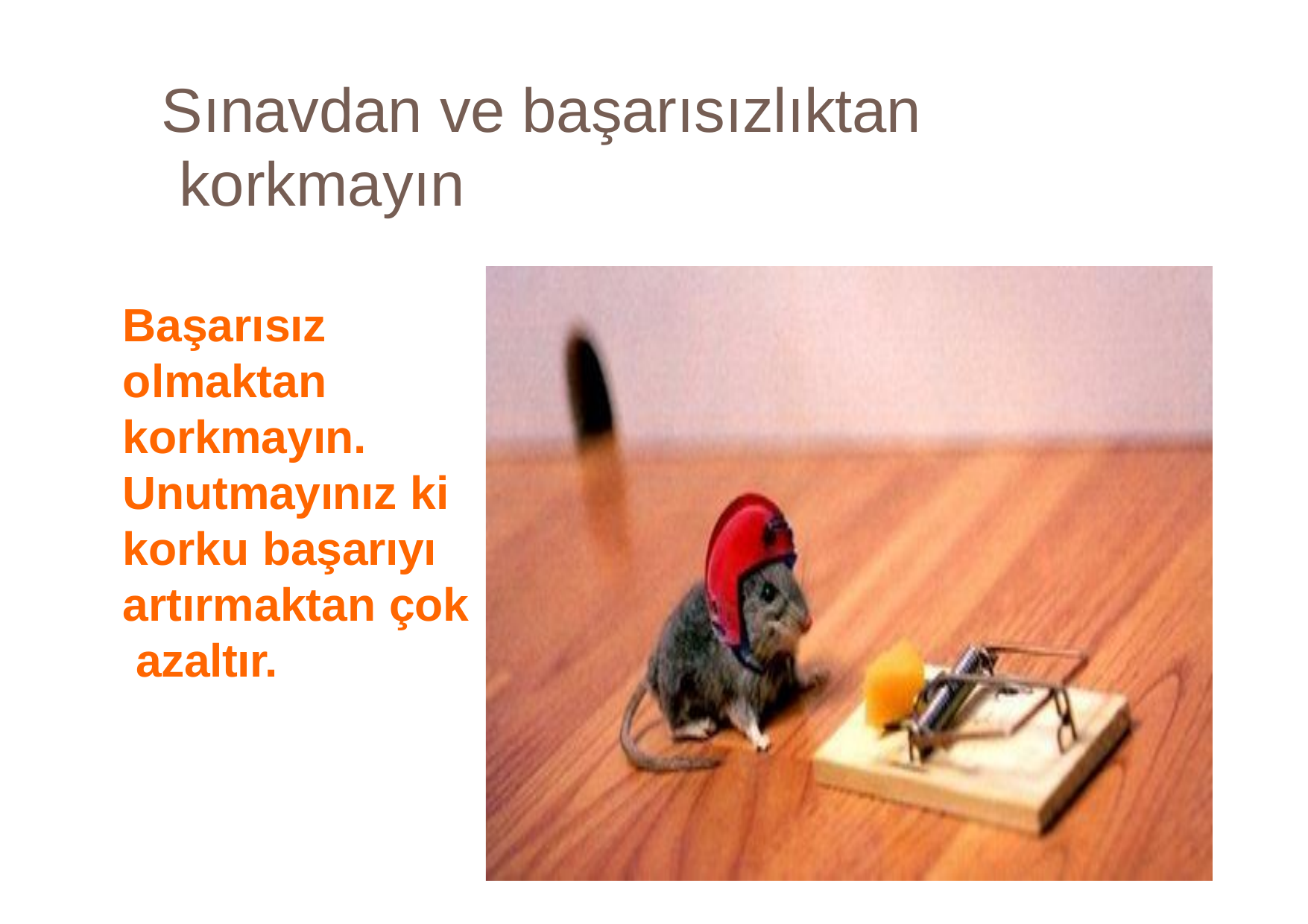

# Sınavdan ve başarısızlıktan  korkmayın

Başarısız  olmaktan  korkmayın.  Unutmayınız ki  korku başarıyı  artırmaktan çok  azaltır.